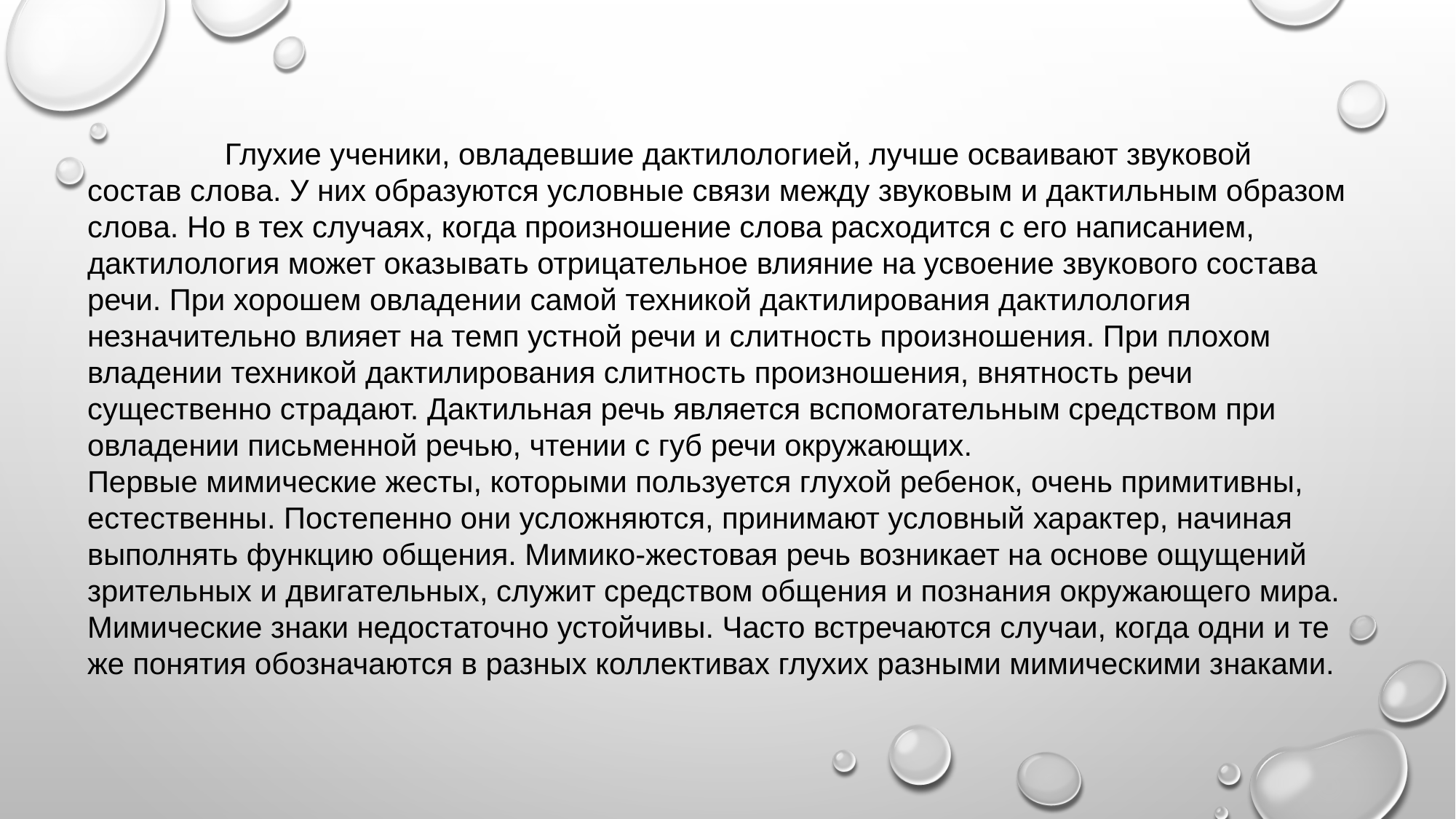

Глухие ученики, овладевшие дактилологией, лучше осваивают звуковой состав слова. У них образуются условные связи между звуковым и дактильным образом слова. Но в тех случаях, когда произношение слова расходится с его написанием, дактилология может оказывать отрицательное влияние на усвоение звукового состава речи. При хорошем овладении самой техникой дактилирования дактилология незначительно влияет на темп устной речи и слитность произношения. При плохом владении техникой дактилирования слитность произношения, внятность речи существенно страдают. Дактильная речь является вспомогательным средством при овладении письменной речью, чтении с губ речи окружающих.
Первые мимические жесты, которыми пользуется глухой ребенок, очень примитивны, естественны. Постепенно они усложняются, принимают условный характер, начиная выполнять функцию общения. Мимико-жестовая речь возникает на основе ощущений зрительных и двигательных, служит средством общения и познания окружающего мира. Мимические знаки недостаточно устойчивы. Часто встречаются случаи, когда одни и те же понятия обозначаются в разных коллективах глухих разными мимическими знаками.